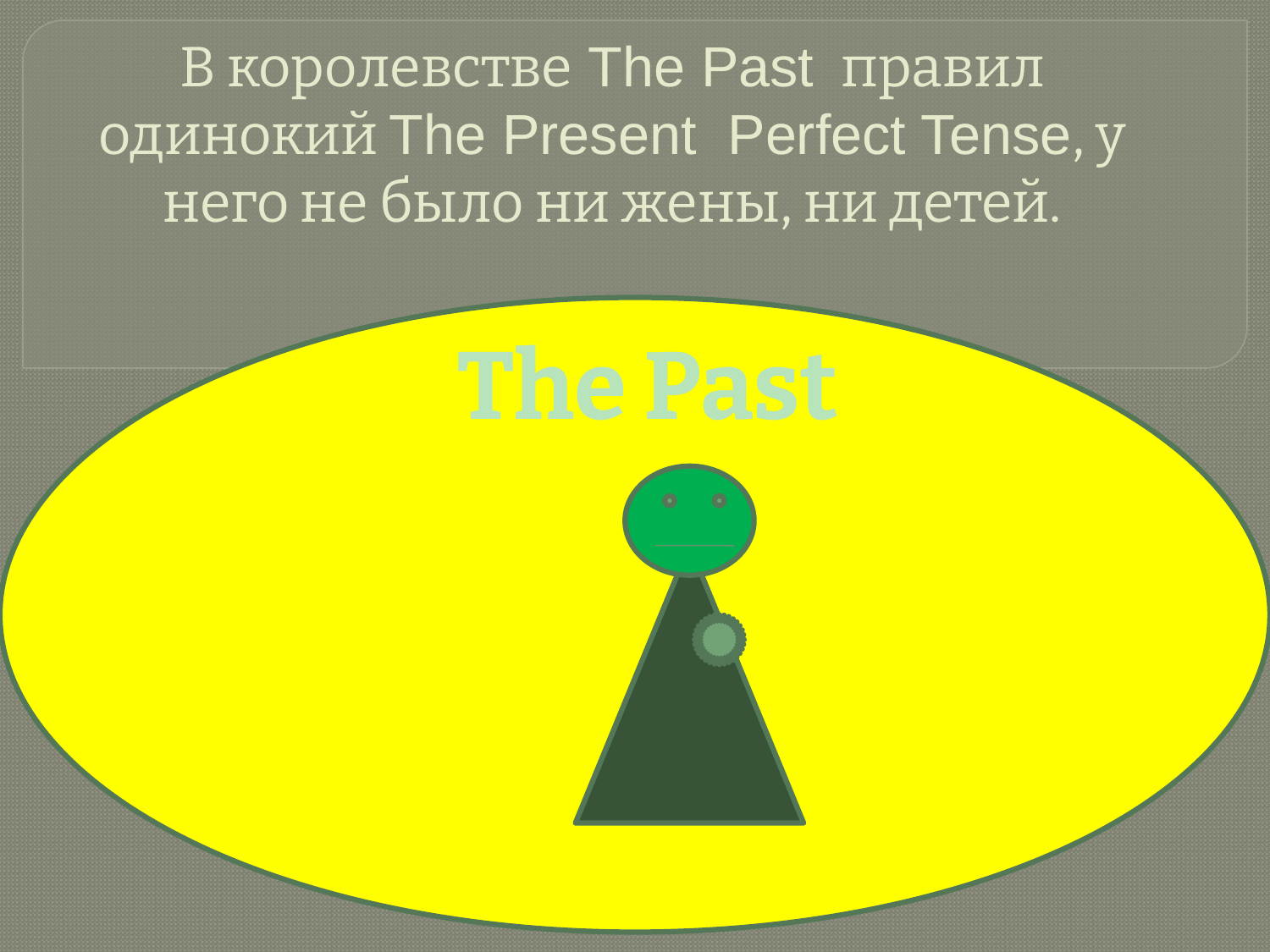

# В королевстве The Past  правил одинокий The Present  Perfect Tense, у него не было ни жены, ни детей.

The Past